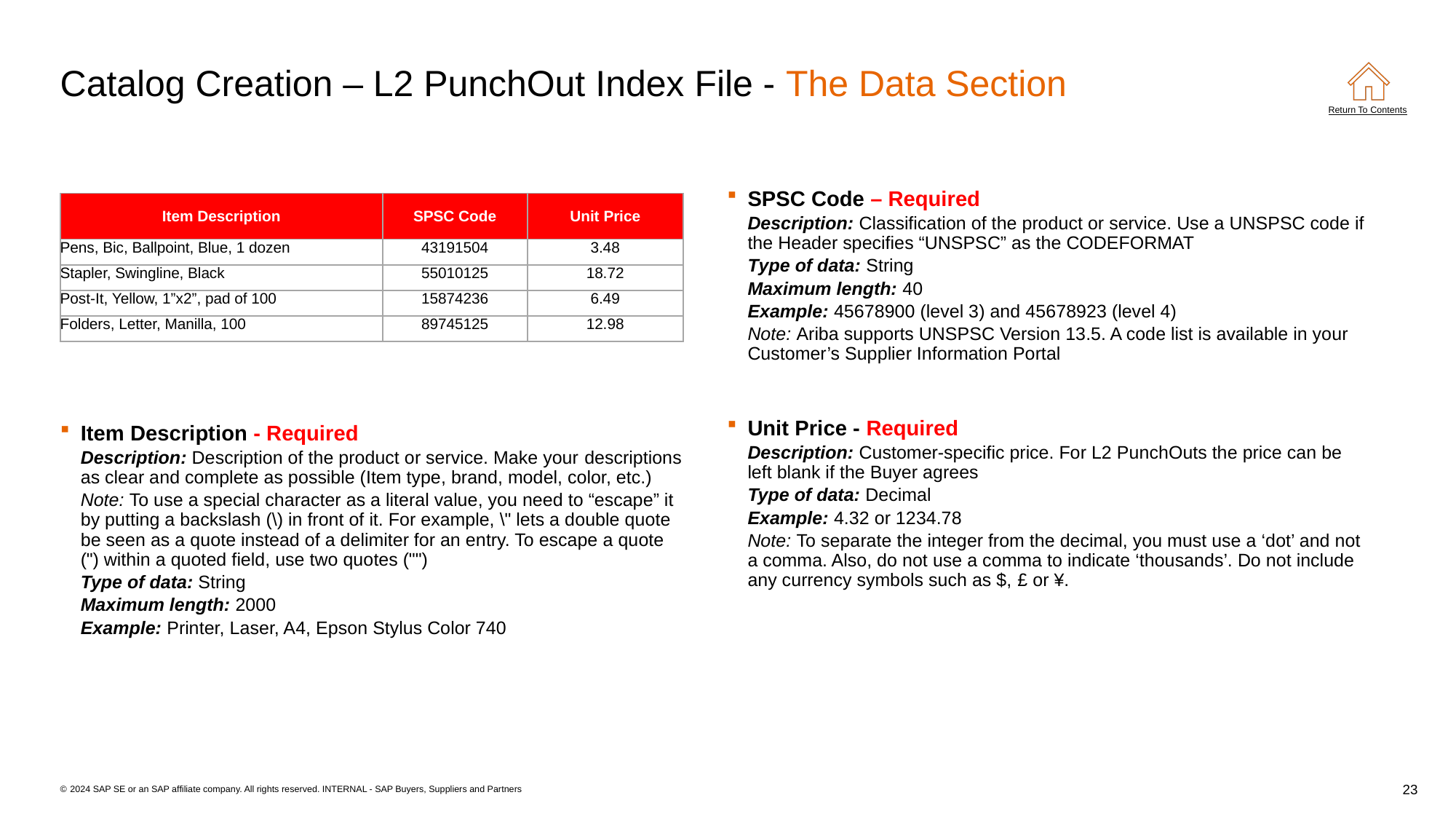

# Catalog Creation – L2 PunchOut Index File - The Data Section
SPSC Code – Required
Description: Classification of the product or service. Use a UNSPSC code if the Header specifies “UNSPSC” as the CODEFORMAT
Type of data: String
Maximum length: 40
Example: 45678900 (level 3) and 45678923 (level 4)
Note: Ariba supports UNSPSC Version 13.5. A code list is available in your Customer’s Supplier Information Portal

Unit Price - Required
Description: Customer-specific price. For L2 PunchOuts the price can be left blank if the Buyer agrees
Type of data: Decimal
Example: 4.32 or 1234.78
Note: To separate the integer from the decimal, you must use a ‘dot’ and not a comma. Also, do not use a comma to indicate ‘thousands’. Do not include any currency symbols such as $, £ or ¥.
| Item Description | SPSC Code | Unit Price |
| --- | --- | --- |
| Pens, Bic, Ballpoint, Blue, 1 dozen | 43191504 | 3.48 |
| Stapler, Swingline, Black | 55010125 | 18.72 |
| Post-It, Yellow, 1”x2”, pad of 100 | 15874236 | 6.49 |
| Folders, Letter, Manilla, 100 | 89745125 | 12.98 |
Item Description - Required
Description: Description of the product or service. Make your descriptions as clear and complete as possible (Item type, brand, model, color, etc.)
Note: To use a special character as a literal value, you need to “escape” it by putting a backslash (\) in front of it. For example, \" lets a double quote be seen as a quote instead of a delimiter for an entry. To escape a quote (") within a quoted field, use two quotes ("")
Type of data: String
Maximum length: 2000
Example: Printer, Laser, A4, Epson Stylus Color 740